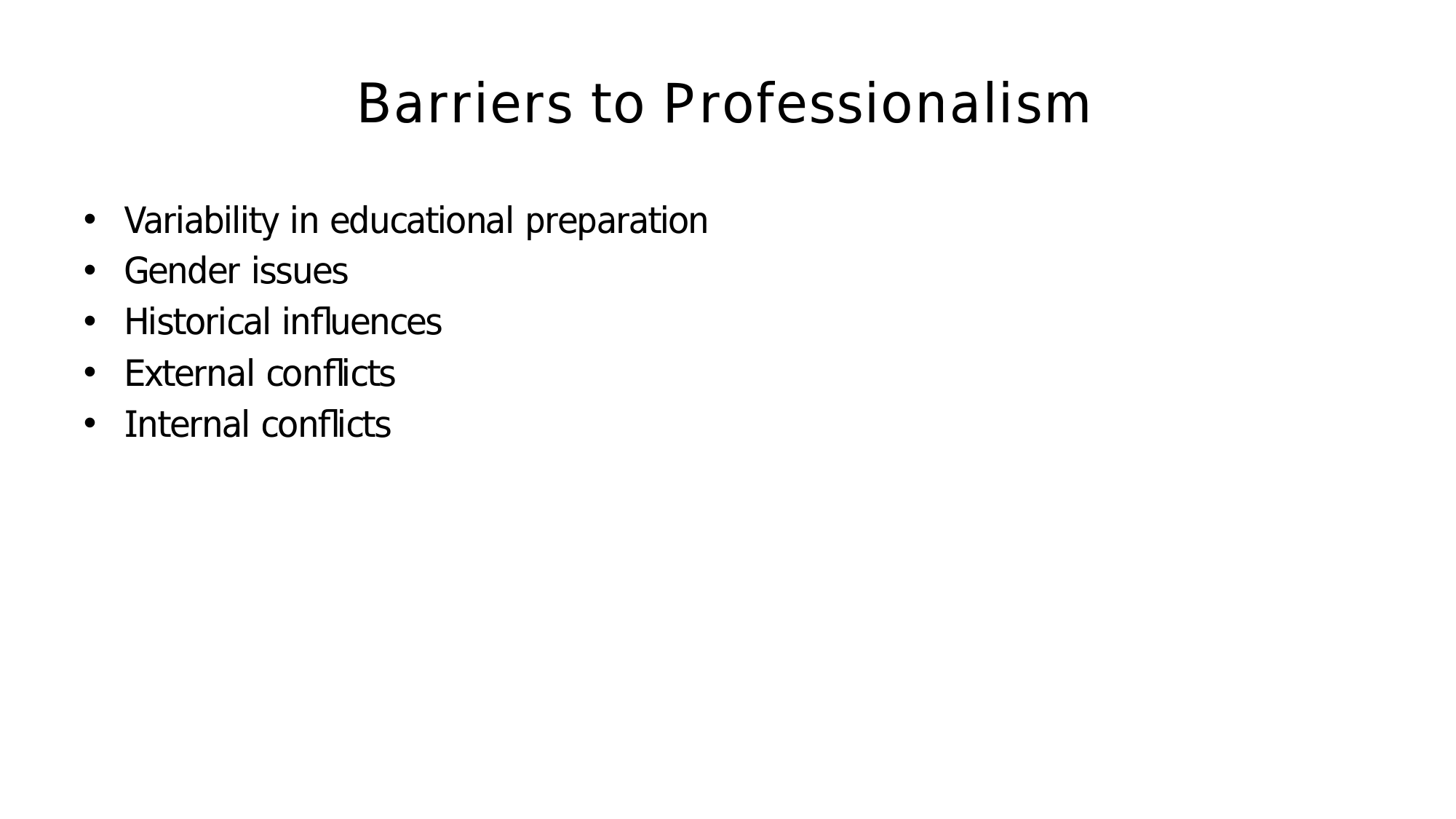

# Barriers to Professionalism
Variability in educational preparation
Gender issues
Historical influences
External conflicts
Internal conflicts